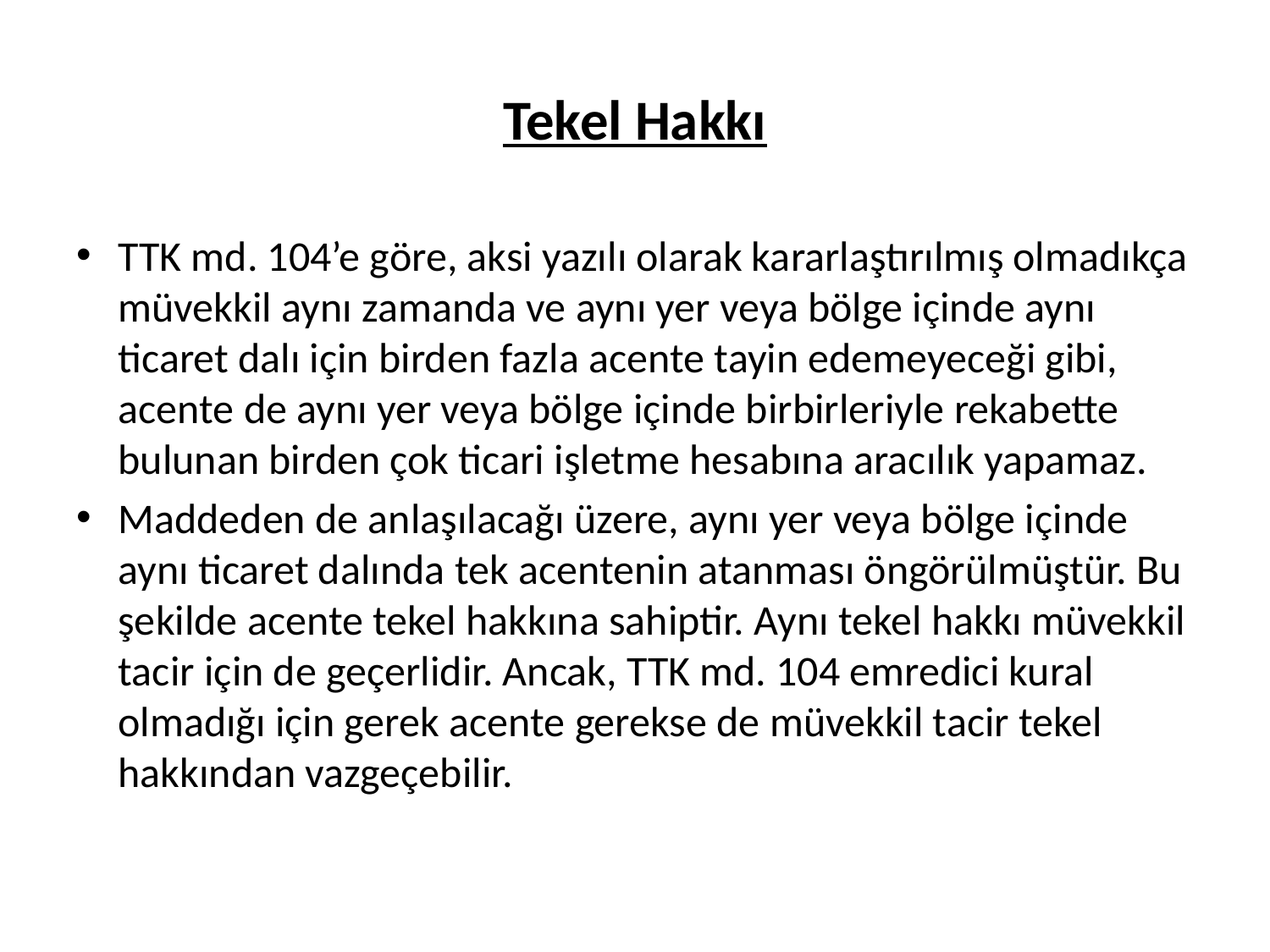

# Tekel Hakkı
TTK md. 104’e göre, aksi yazılı olarak kararlaştırılmış olmadıkça müvekkil aynı zamanda ve aynı yer veya bölge içinde aynı ticaret dalı için birden fazla acente tayin edemeyeceği gibi, acente de aynı yer veya bölge içinde birbirleriyle rekabette bulunan birden çok ticari işletme hesabına aracılık yapamaz.
Maddeden de anlaşılacağı üzere, aynı yer veya bölge içinde aynı ticaret dalında tek acentenin atanması öngörülmüştür. Bu şekilde acente tekel hakkına sahiptir. Aynı tekel hakkı müvekkil tacir için de geçerlidir. Ancak, TTK md. 104 emredici kural olmadığı için gerek acente gerekse de müvekkil tacir tekel hakkından vazgeçebilir.